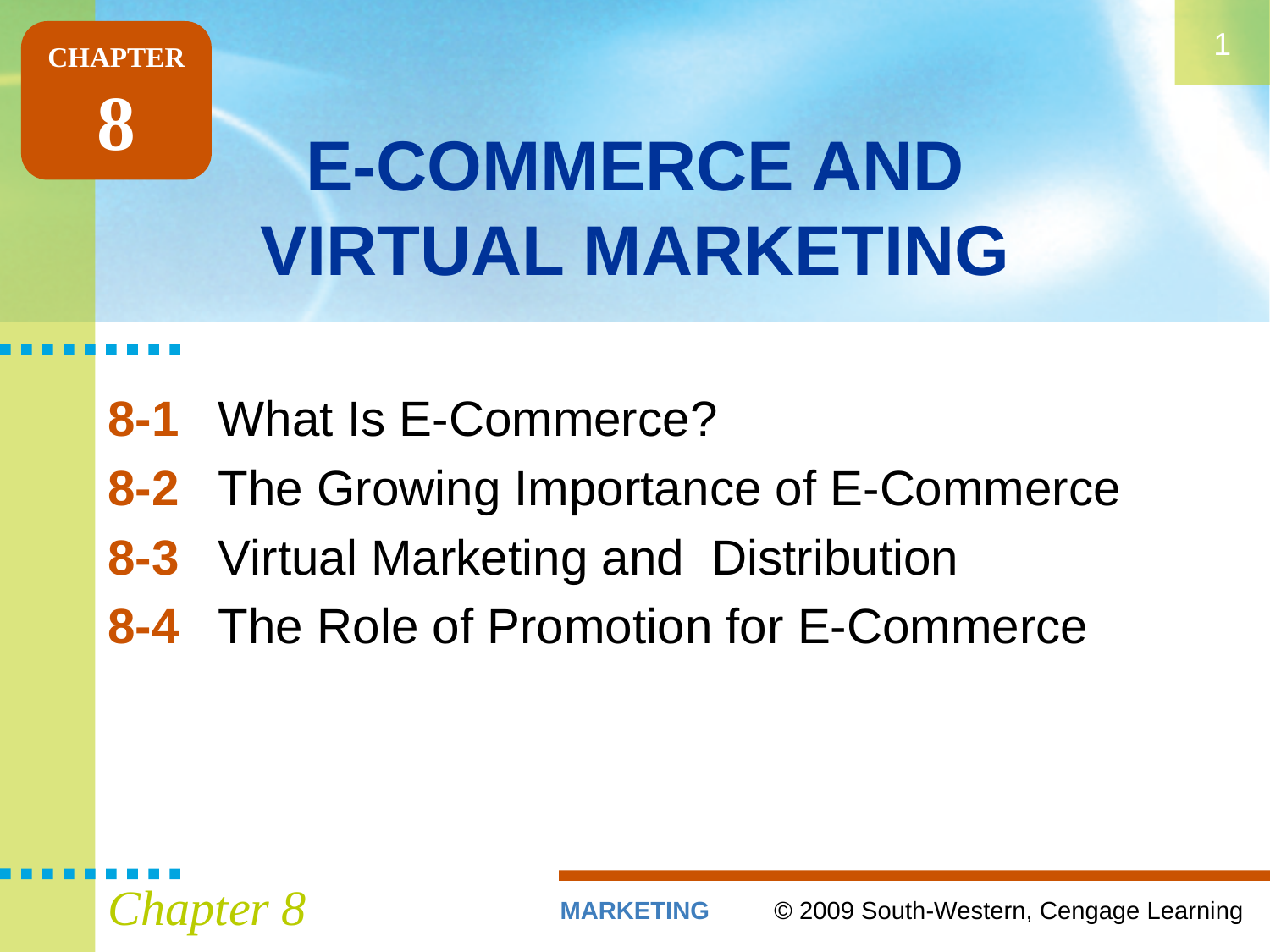

1
CHAPTER
8
# E-COMMERCE AND VIRTUAL MARKETING
8-1	What Is E-Commerce?
8-2	The Growing Importance of E-Commerce
8-3	Virtual Marketing and  Distribution
8-4	The Role of Promotion for E-Commerce
Chapter 8